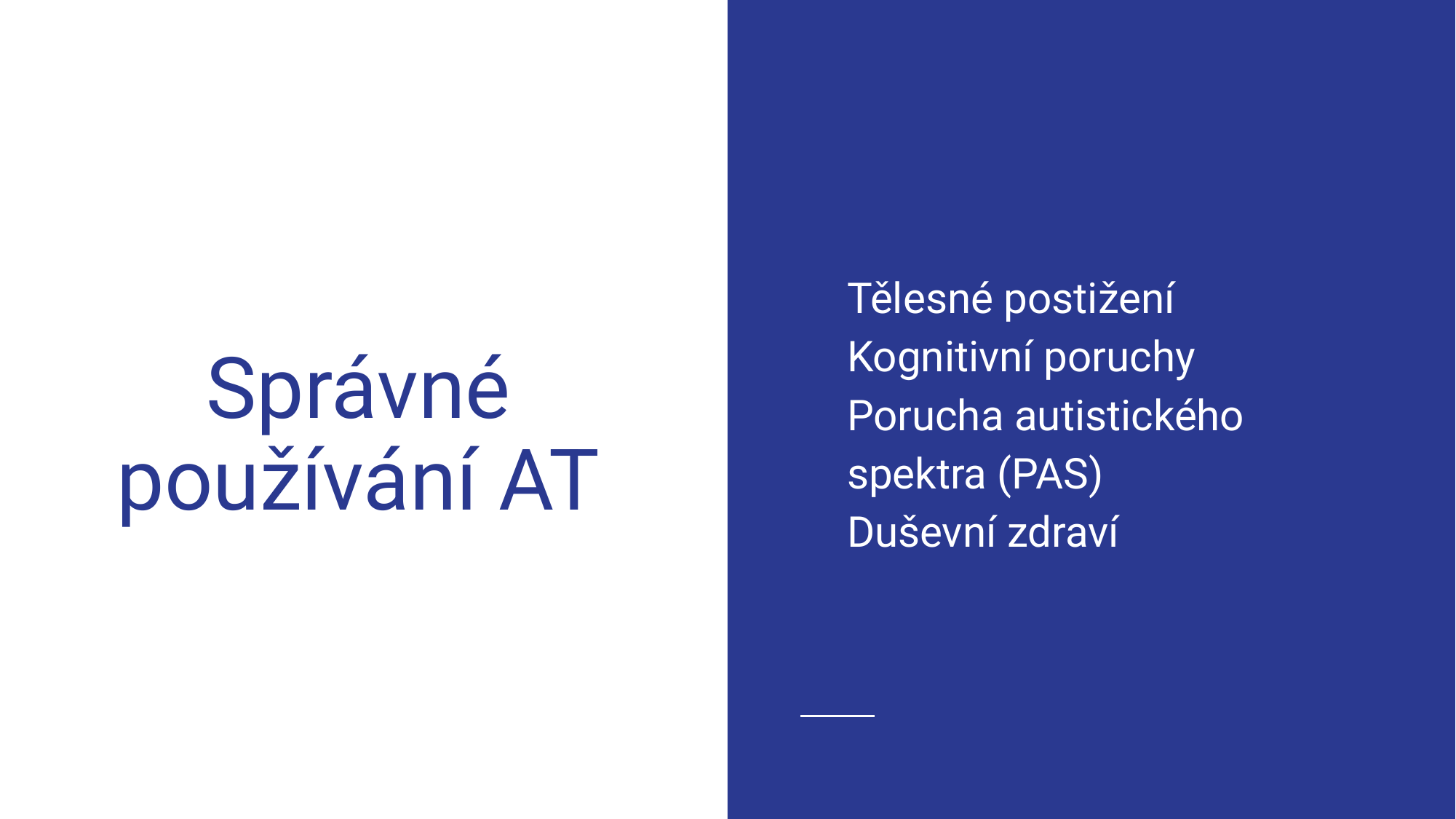

Tělesné postižení
Kognitivní poruchy
Porucha autistického spektra (PAS)
Duševní zdraví
# Správné používání AT